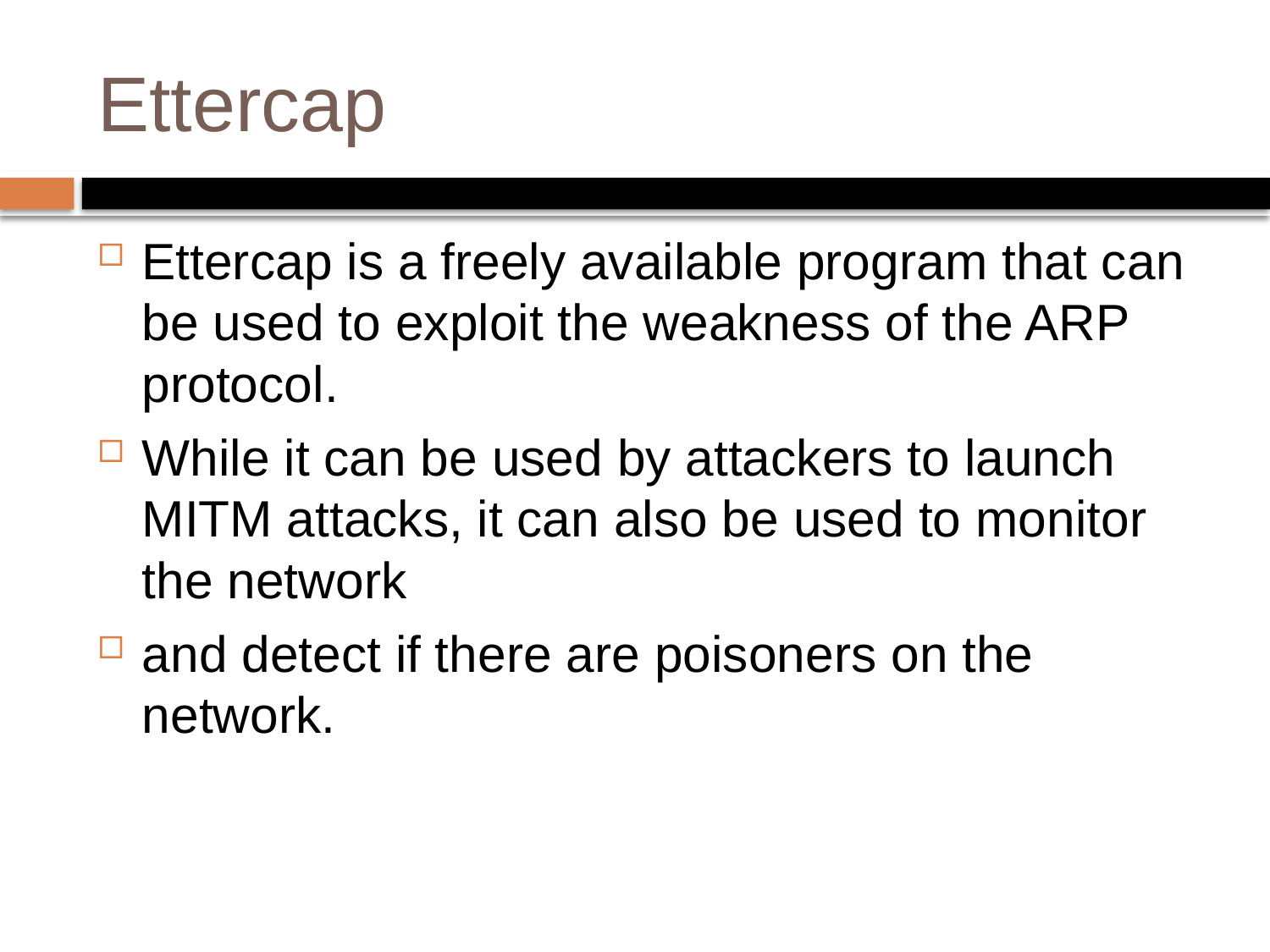

# Ettercap
Ettercap is a freely available program that can be used to exploit the weakness of the ARP protocol.
While it can be used by attackers to launch MITM attacks, it can also be used to monitor the network
and detect if there are poisoners on the network.